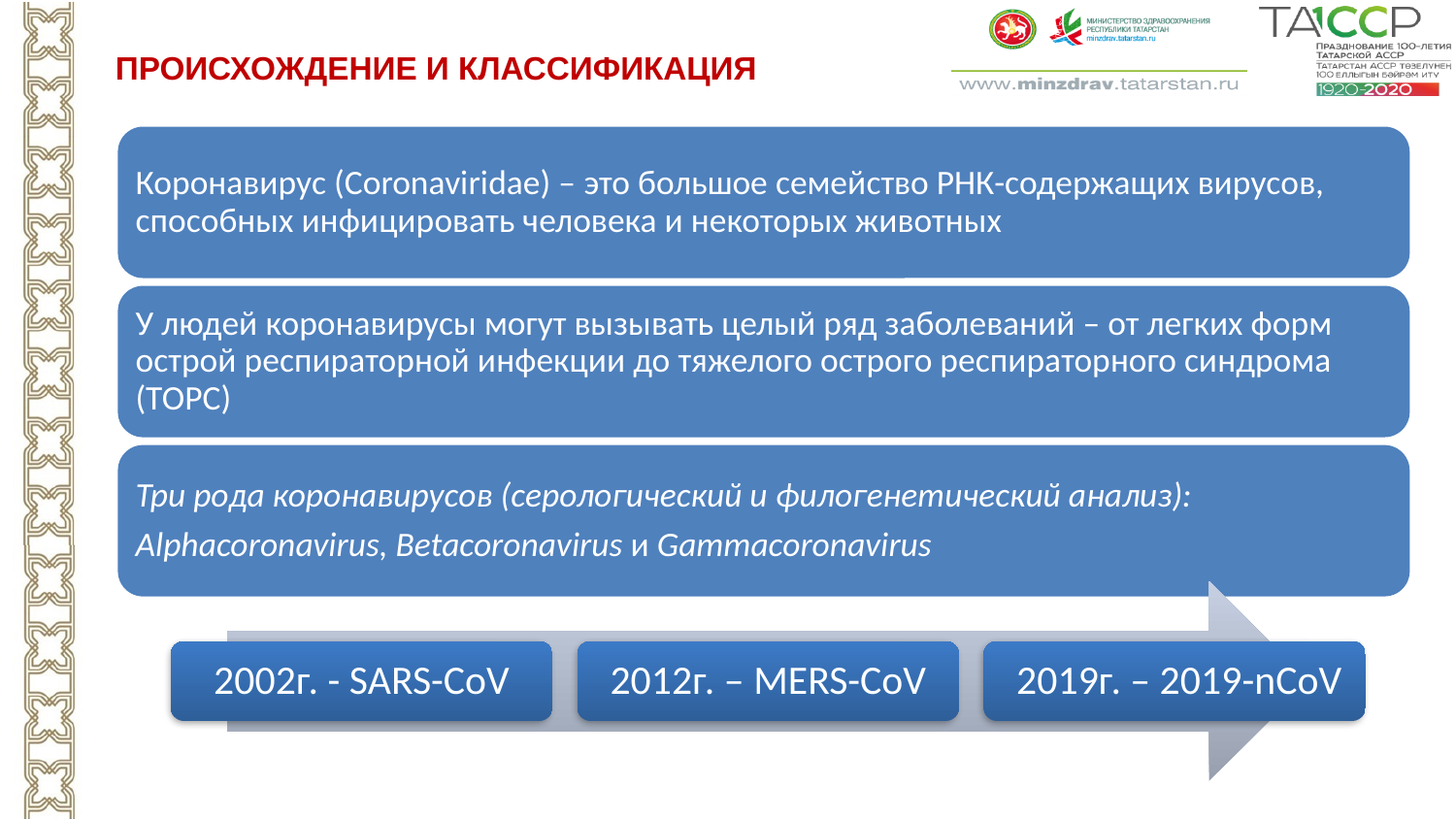

ПРОИСХОЖДЕНИЕ И КЛАССИФИКАЦИЯ
Коронавирус (Coronaviridae) – это большое семейство РНК-содержащих вирусов, способных инфицировать человека и некоторых животных
У людей коронавирусы могут вызывать целый ряд заболеваний – от легких форм острой респираторной инфекции до тяжелого острого респираторного синдрома (ТОРС)
Три рода коронавирусов (серологический и филогенетический анализ):
Alphacoronavirus, Betacoronavirus и Gammacoronavirus
2002г. - SARS-CoV
2012г. – MERS-CoV
 2019г. – 2019-nCoV